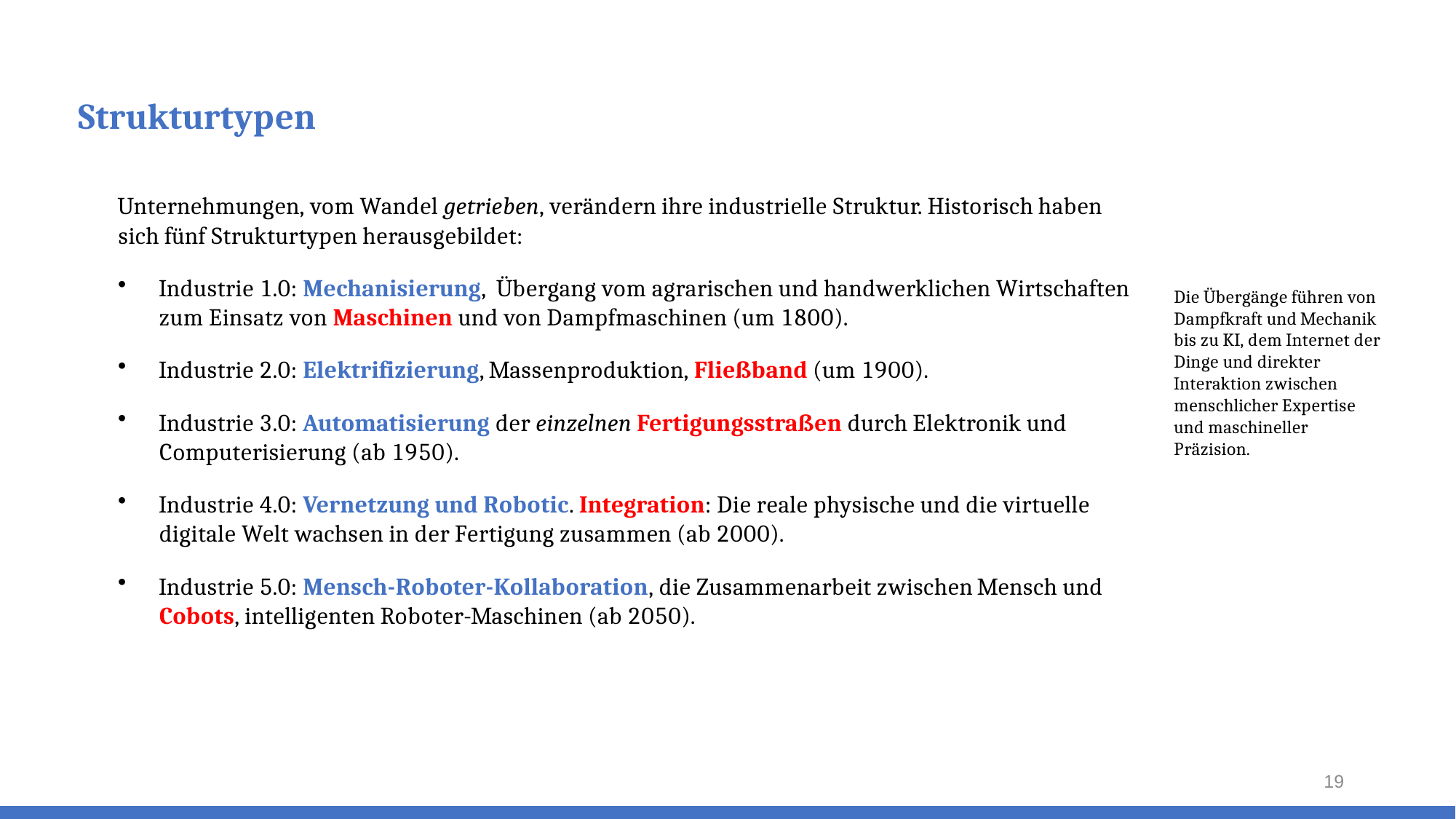

# Strukturtypen
Die Übergänge führen von Dampfkraft und Mechanik bis zu KI, dem Internet der Dinge und direkter Interaktion zwischen menschlicher Expertise und maschineller Präzision.
Unternehmungen, vom Wandel getrieben, verändern ihre industrielle Struktur. Historisch haben sich fünf Strukturtypen herausgebildet:
Industrie 1.0: Mechanisierung,  Übergang vom agrarischen und handwerklichen Wirtschaften zum Einsatz von Maschinen und von Dampfmaschinen (um 1800).
Industrie 2.0: Elektrifizierung, Massenproduktion, Fließband (um 1900).
Industrie 3.0: Automatisierung der einzelnen Fertigungsstraßen durch Elektronik und Computerisierung (ab 1950).
Industrie 4.0: Vernetzung und Robotic. Integration: Die reale physische und die virtuelle digitale Welt wachsen in der Fertigung zusammen (ab 2000).
Industrie 5.0: Mensch-Roboter-Kollaboration, die Zusammenarbeit zwischen Mensch und Cobots, intelligenten Roboter-Maschinen (ab 2050).

19